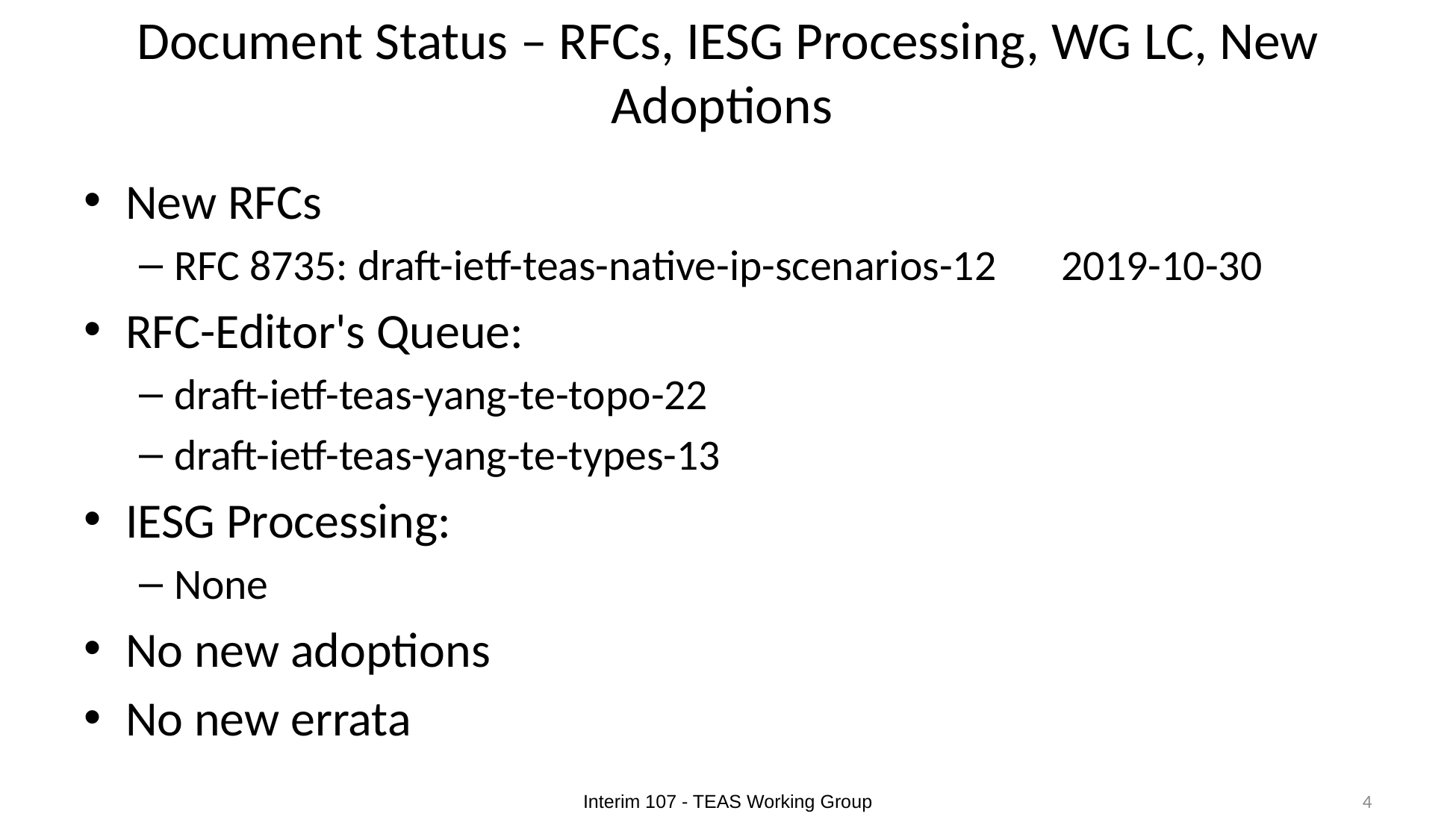

# Document Status – RFCs, IESG Processing, WG LC, New Adoptions
New RFCs
RFC 8735: draft-ietf-teas-native-ip-scenarios-12	2019-10-30
RFC-Editor's Queue:
draft-ietf-teas-yang-te-topo-22
draft-ietf-teas-yang-te-types-13
IESG Processing:
None
No new adoptions
No new errata

Interim 107 - TEAS Working Group
4